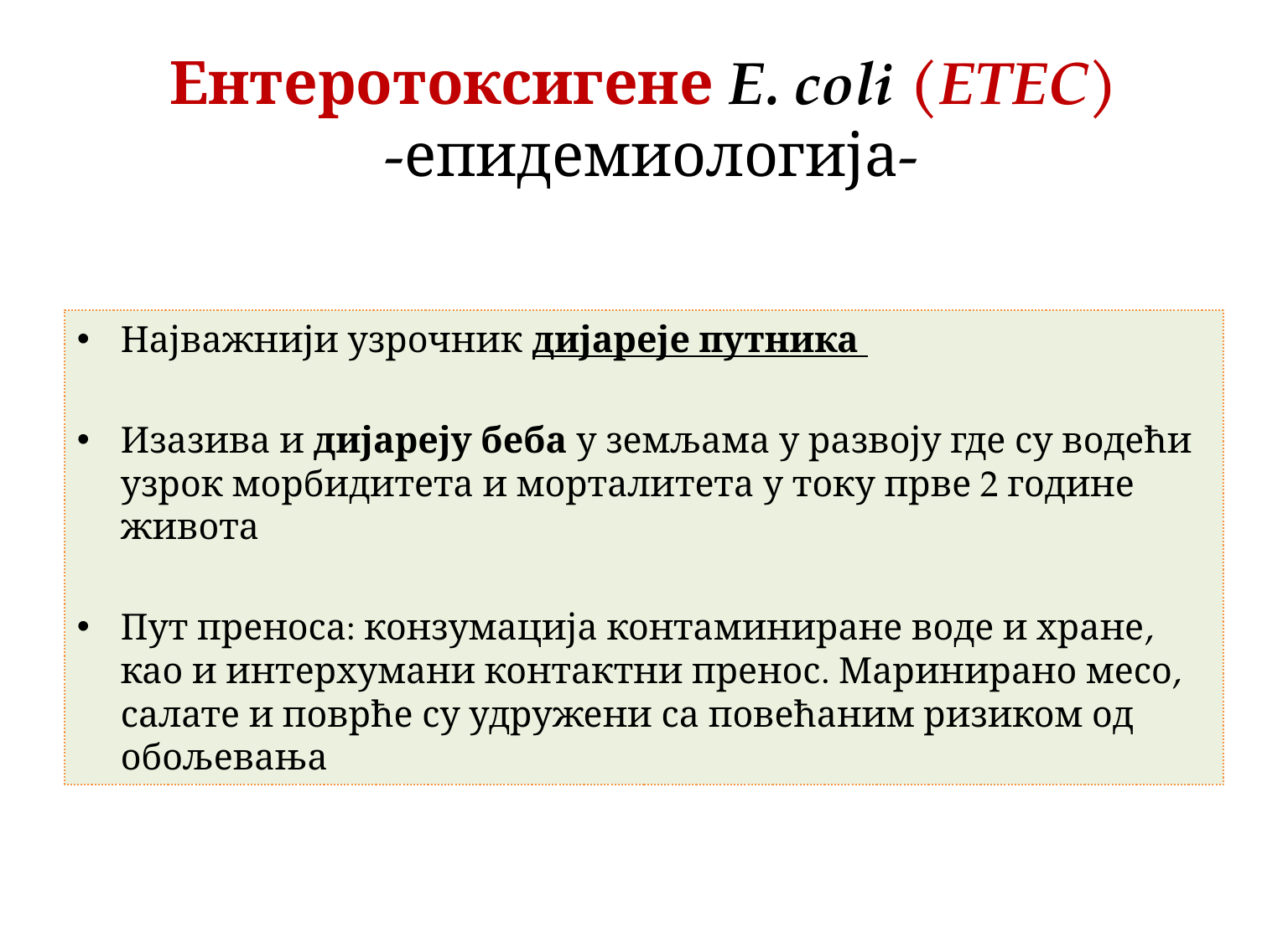

# Ентеротоксигене E. coli (ETEC) -епидемиологија-
Најважнији узрочник дијареје путника

Изазива и дијареју беба у земљама у развоју где су водећи узрок морбидитета и морталитета у току прве 2 године живота

Пут преноса: конзумација контаминиране воде и хране, као и интерхумани контактни пренос. Маринирано месо, салате и поврће су удружени са повећаним ризиком од обољевања